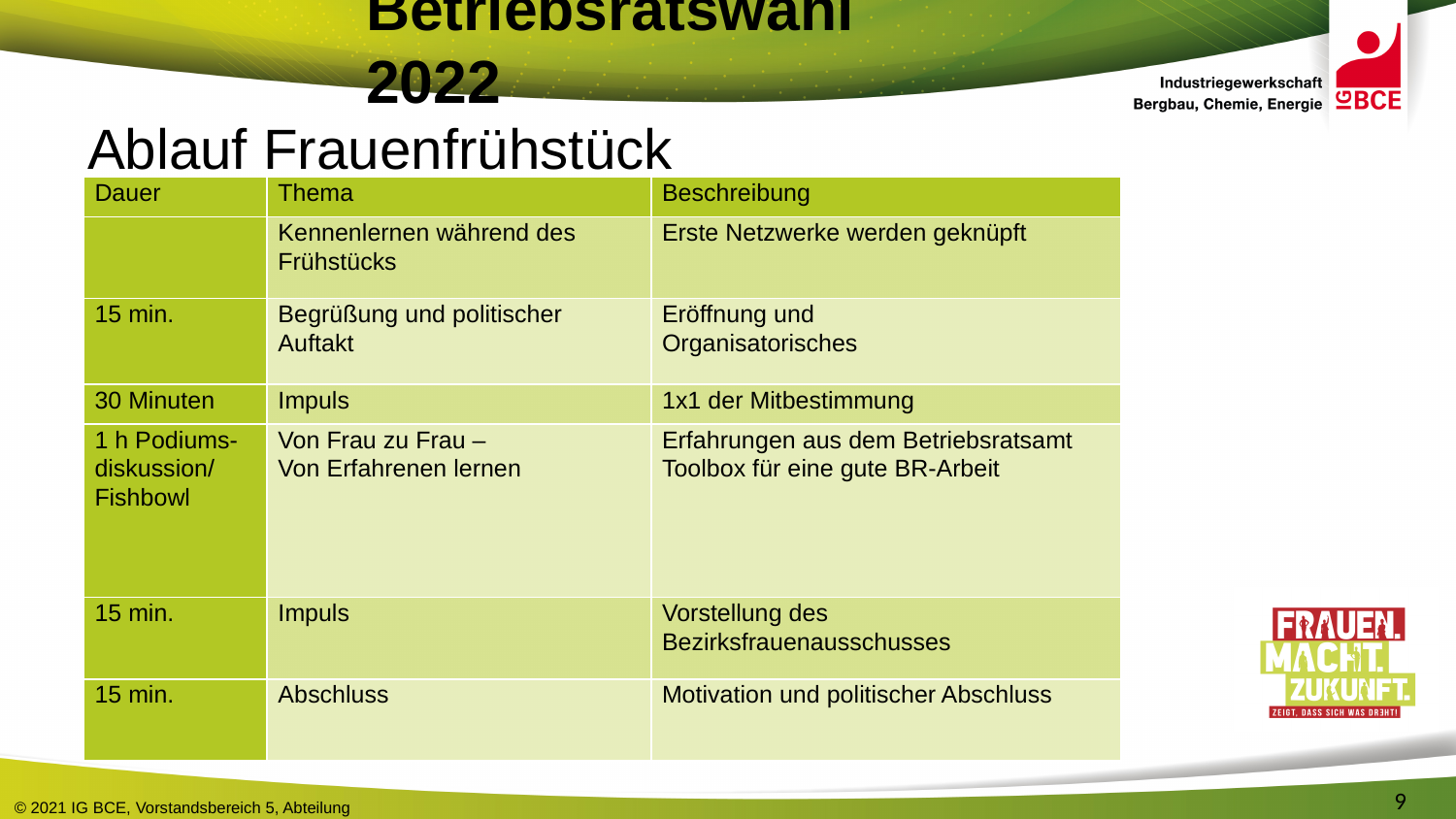

# Betriebsratswahl 2022
Ablauf Frauenfrühstück
| Dauer | Thema | Beschreibung |
| --- | --- | --- |
|  | Kennenlernen während des Frühstücks | Erste Netzwerke werden geknüpft |
| 15 min. | Begrüßung und politischer Auftakt | Eröffnung und Organisatorisches |
| 30 Minuten | Impuls | 1x1 der Mitbestimmung |
| 1 h Podiums-diskussion/ Fishbowl | Von Frau zu Frau – Von Erfahrenen lernen | Erfahrungen aus dem Betriebsratsamt Toolbox für eine gute BR-Arbeit |
| 15 min. | Impuls | Vorstellung des Bezirksfrauenausschusses |
| 15 min. | Abschluss | Motivation und politischer Abschluss |
9